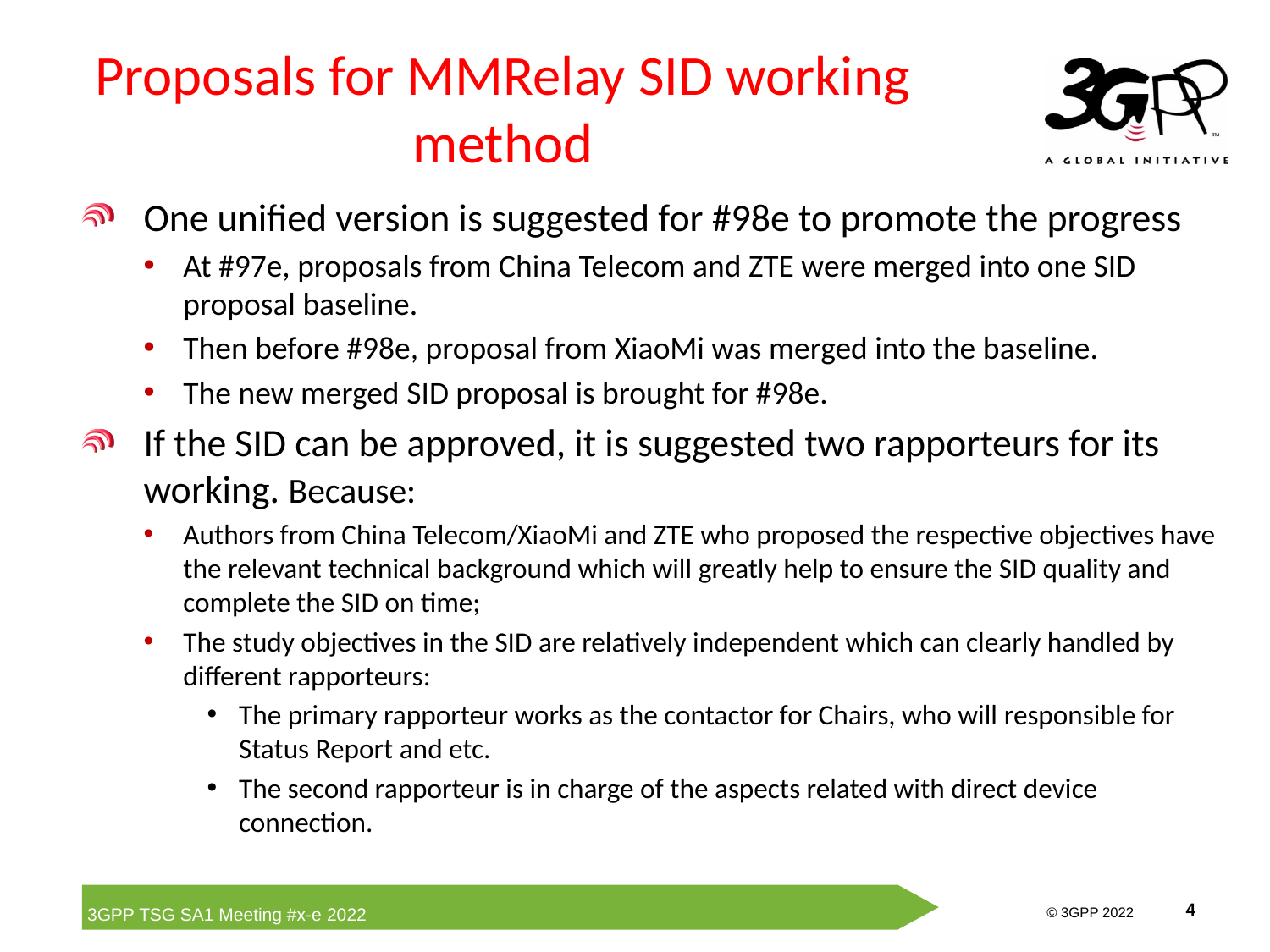

# Proposals for MMRelay SID working method
One unified version is suggested for #98e to promote the progress
At #97e, proposals from China Telecom and ZTE were merged into one SID proposal baseline.
Then before #98e, proposal from XiaoMi was merged into the baseline.
The new merged SID proposal is brought for #98e.
If the SID can be approved, it is suggested two rapporteurs for its working. Because:
Authors from China Telecom/XiaoMi and ZTE who proposed the respective objectives have the relevant technical background which will greatly help to ensure the SID quality and complete the SID on time;
The study objectives in the SID are relatively independent which can clearly handled by different rapporteurs:
The primary rapporteur works as the contactor for Chairs, who will responsible for Status Report and etc.
The second rapporteur is in charge of the aspects related with direct device connection.